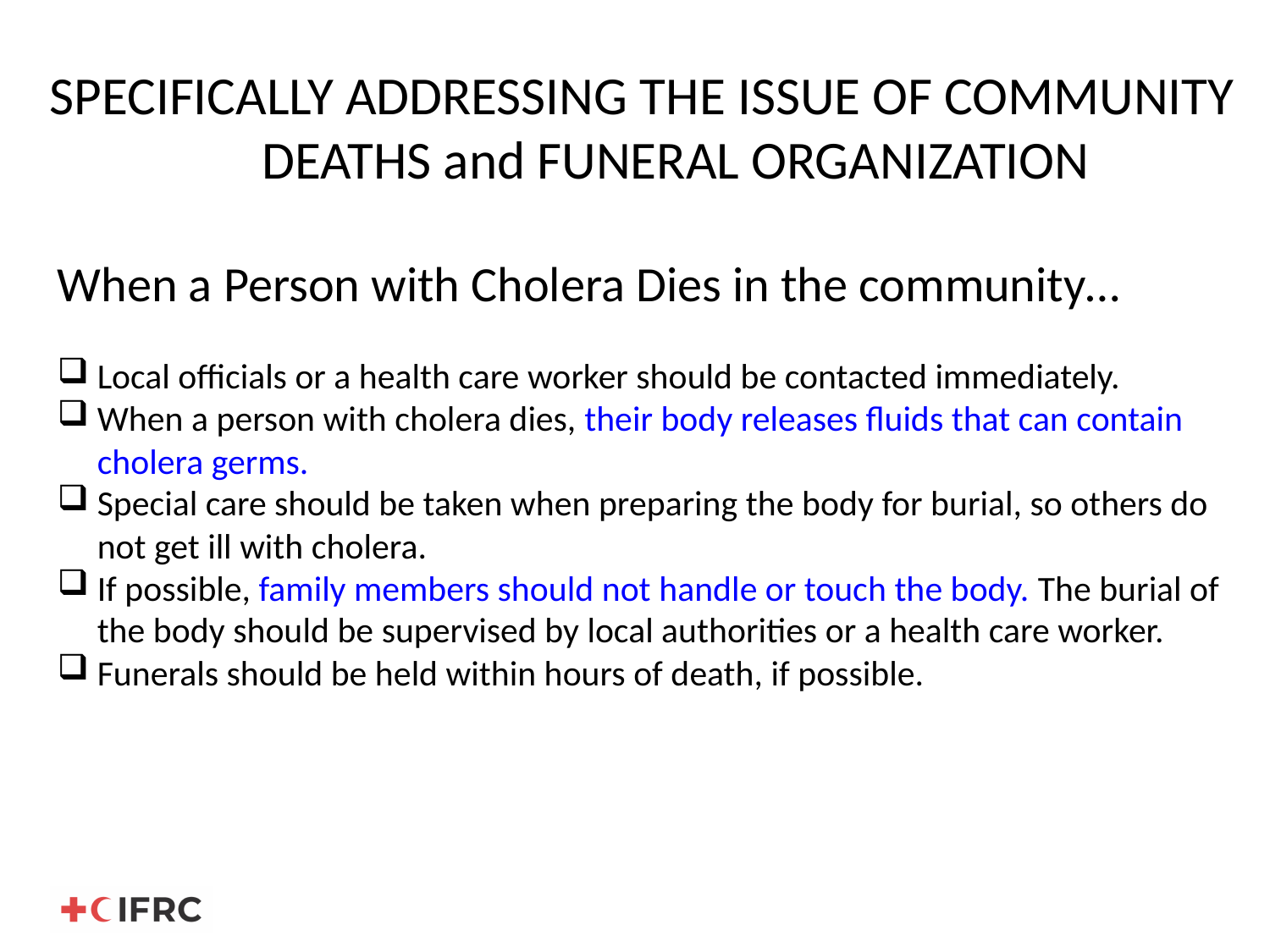

# SPECIFICALLY ADDRESSING THE ISSUE OF COMMUNITY DEATHS and FUNERAL ORGANIZATION
When a Person with Cholera Dies in the community…

Local officials or a health care worker should be contacted immediately.
When a person with cholera dies, their body releases fluids that can contain cholera germs.
Special care should be taken when preparing the body for burial, so others do not get ill with cholera.
If possible, family members should not handle or touch the body. The burial of the body should be supervised by local authorities or a health care worker.
Funerals should be held within hours of death, if possible.